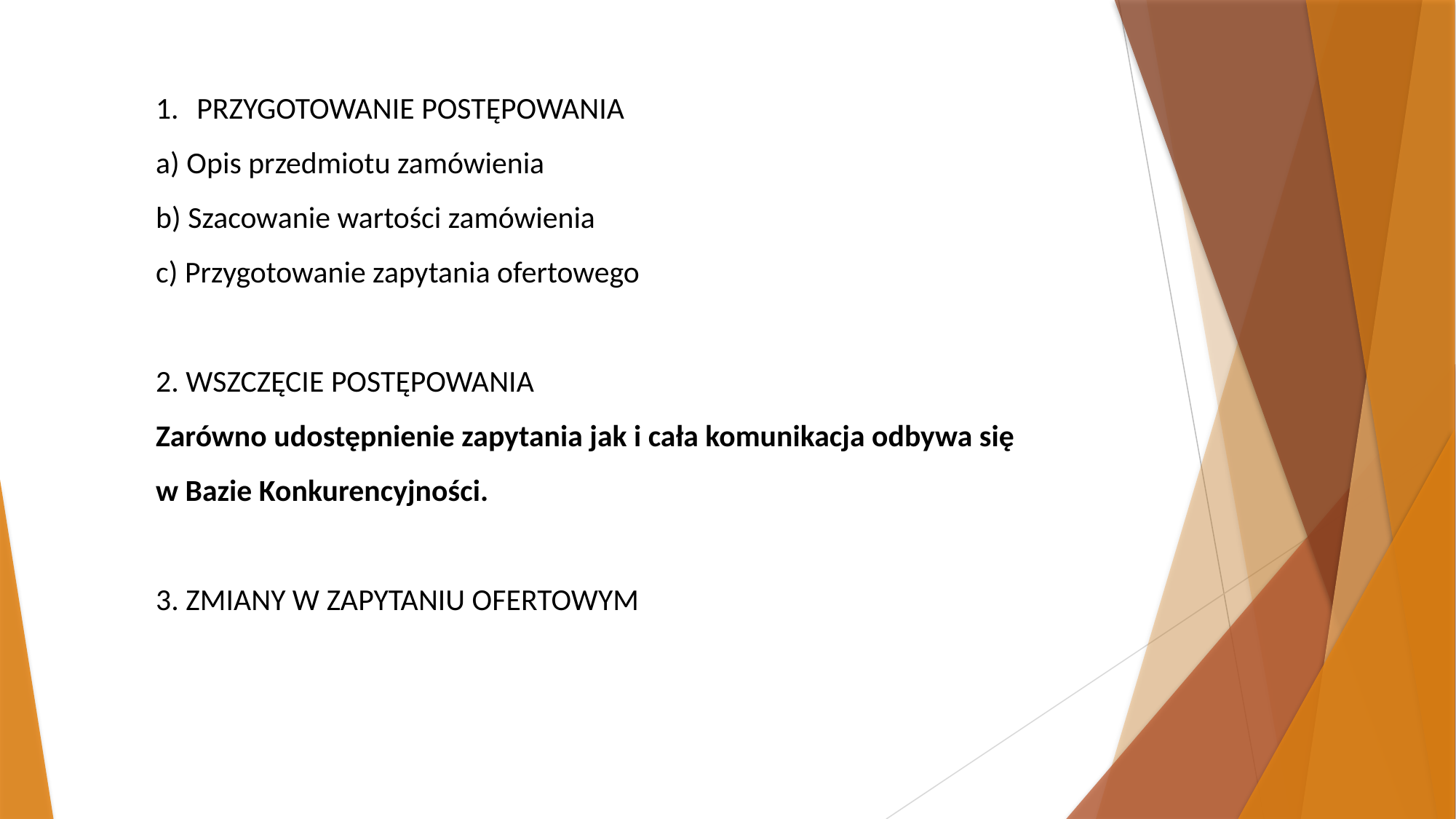

PRZYGOTOWANIE POSTĘPOWANIA
a) Opis przedmiotu zamówienia
b) Szacowanie wartości zamówienia
c) Przygotowanie zapytania ofertowego

2. WSZCZĘCIE POSTĘPOWANIA
Zarówno udostępnienie zapytania jak i cała komunikacja odbywa się
w Bazie Konkurencyjności.

3. ZMIANY W ZAPYTANIU OFERTOWYM